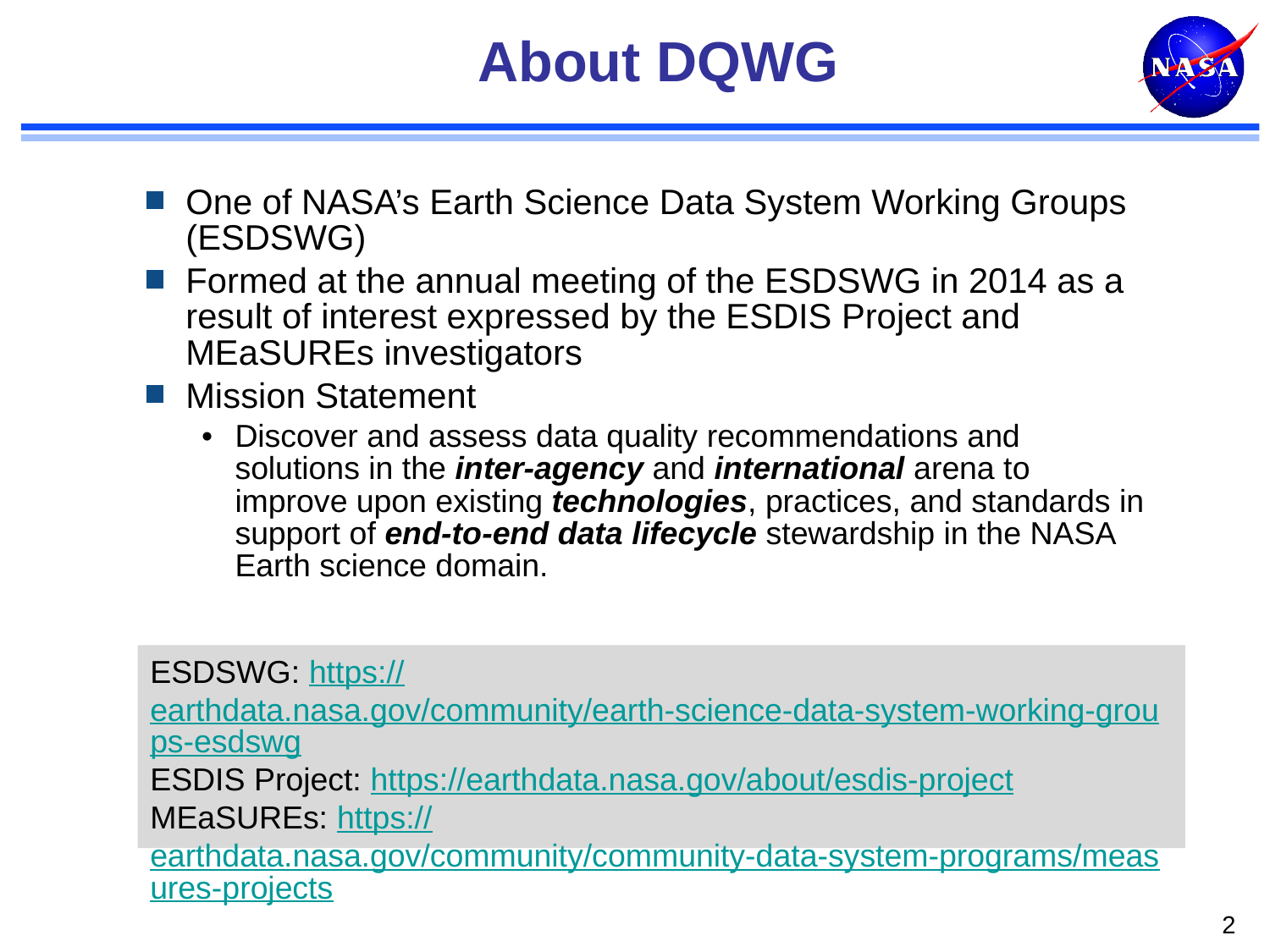

# About DQWG
One of NASA’s Earth Science Data System Working Groups (ESDSWG)
Formed at the annual meeting of the ESDSWG in 2014 as a result of interest expressed by the ESDIS Project and MEaSUREs investigators
Mission Statement
Discover and assess data quality recommendations and solutions in the inter-agency and international arena to improve upon existing technologies, practices, and standards in support of end-to-end data lifecycle stewardship in the NASA Earth science domain.
ESDSWG: https://earthdata.nasa.gov/community/earth-science-data-system-working-groups-esdswg
ESDIS Project: https://earthdata.nasa.gov/about/esdis-project
MEaSUREs: https://earthdata.nasa.gov/community/community-data-system-programs/measures-projects
2